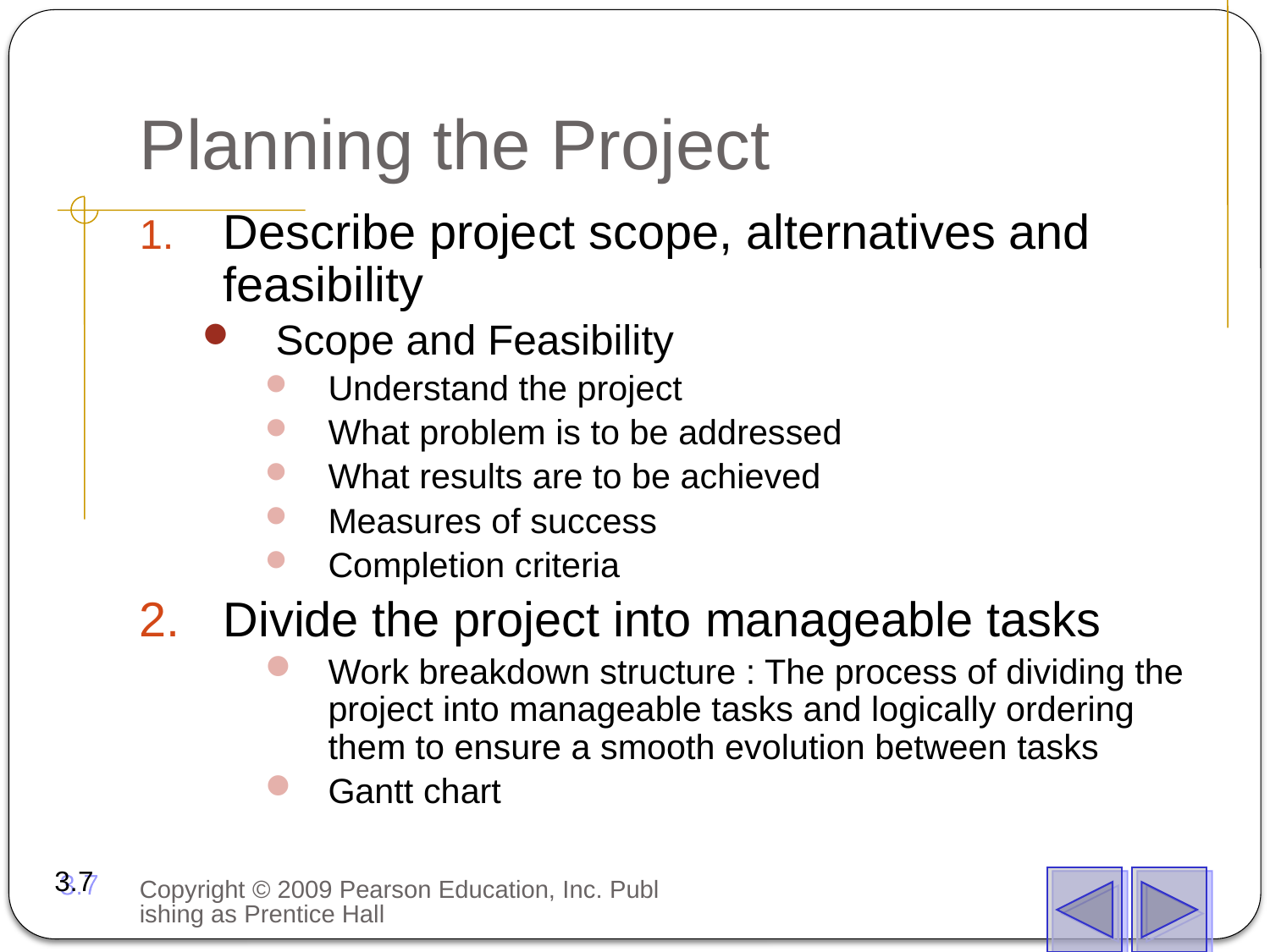

# Planning the Project
Describe project scope, alternatives and feasibility
Scope and Feasibility
Understand the project
What problem is to be addressed
What results are to be achieved
Measures of success
Completion criteria
Divide the project into manageable tasks
Work breakdown structure : The process of dividing the project into manageable tasks and logically ordering them to ensure a smooth evolution between tasks
Gantt chart
3.7
Copyright © 2009 Pearson Education, Inc. Publishing as Prentice Hall